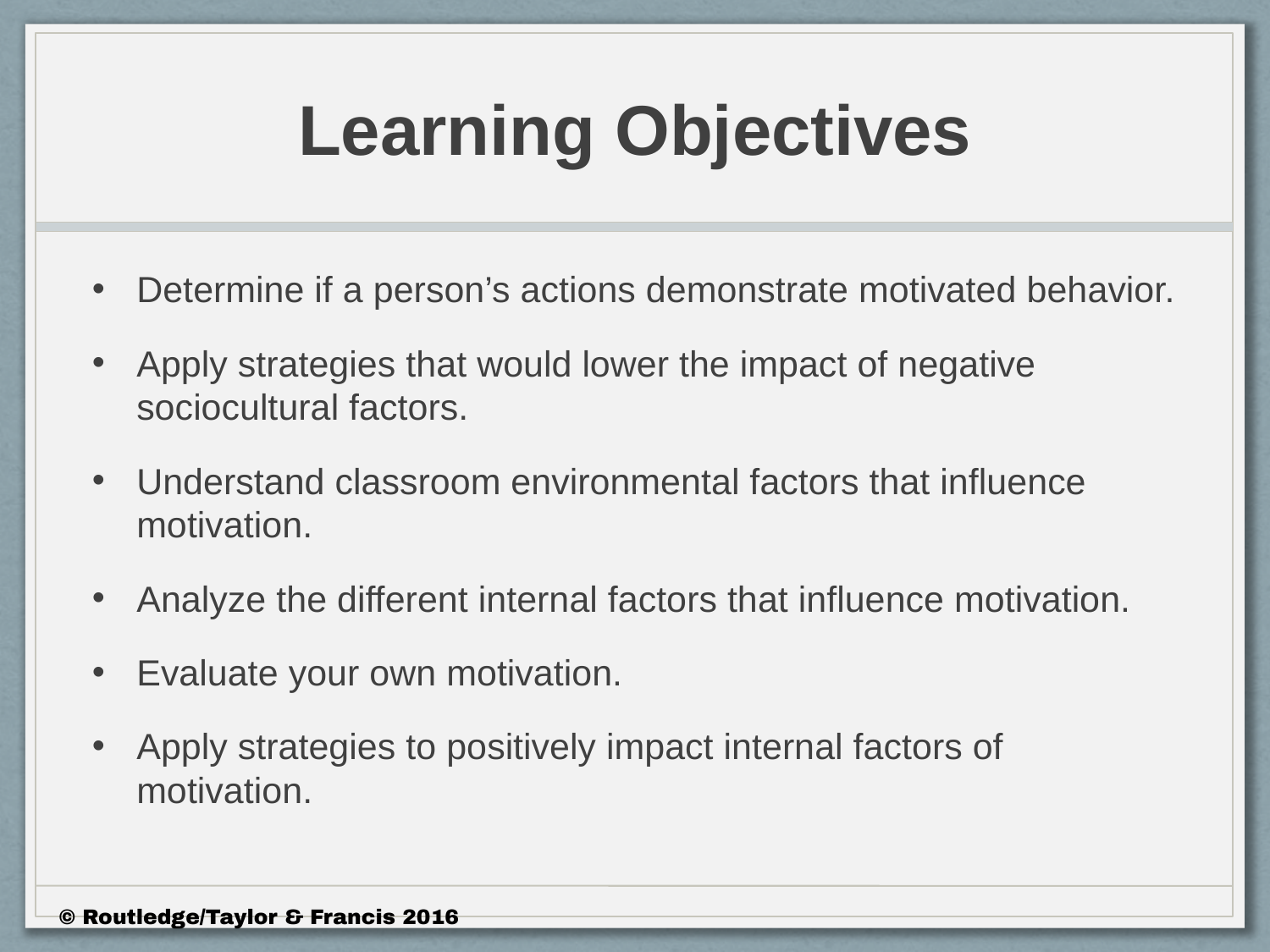

# Learning Objectives
Determine if a person’s actions demonstrate motivated behavior.
Apply strategies that would lower the impact of negative sociocultural factors.
Understand classroom environmental factors that influence motivation.
Analyze the different internal factors that influence motivation.
Evaluate your own motivation.
Apply strategies to positively impact internal factors of motivation.

© Routledge/Taylor & Francis 2016